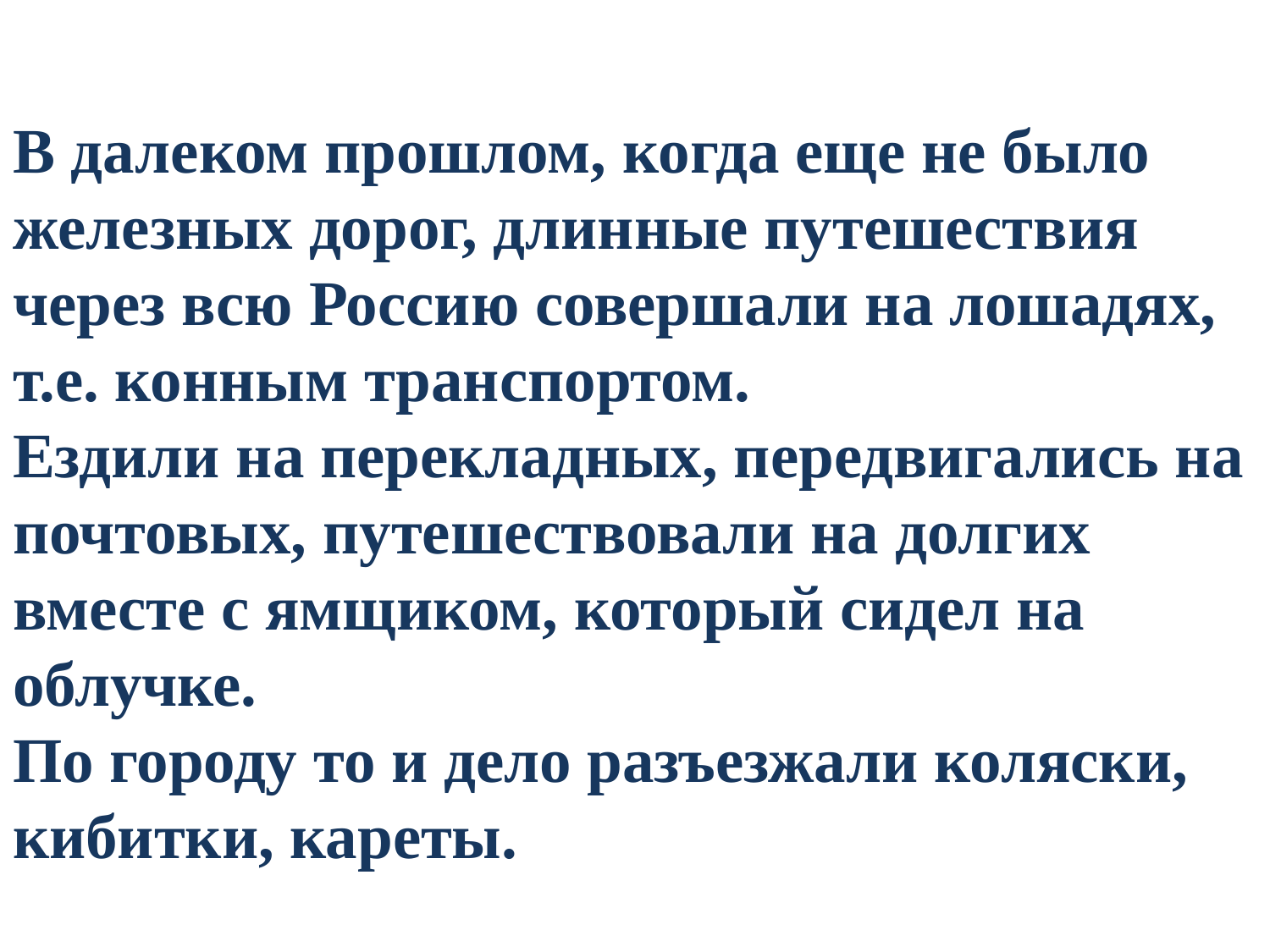

В далеком прошлом, когда еще не было железных дорог, длинные путешествия через всю Россию совершали на лошадях, т.е. конным транспортом. 
Ездили на перекладных, передвигались на почтовых, путешествовали на долгих вместе с ямщиком, который сидел на облучке.
По городу то и дело разъезжали коляски, кибитки, кареты.